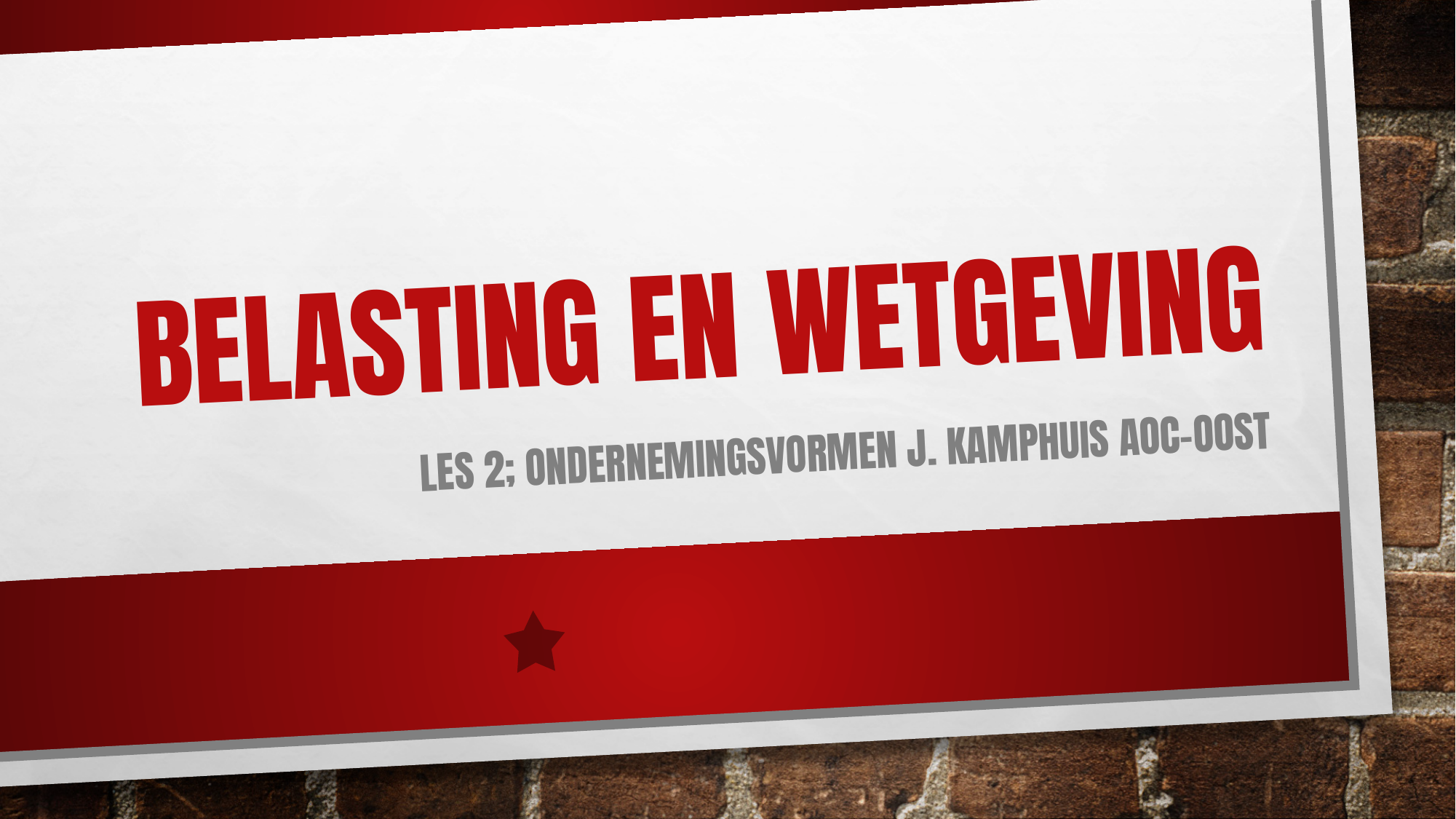

# Belasting en wetgeving
Les 2; ondernemingsvormen j. kamphuis AOC-Oost